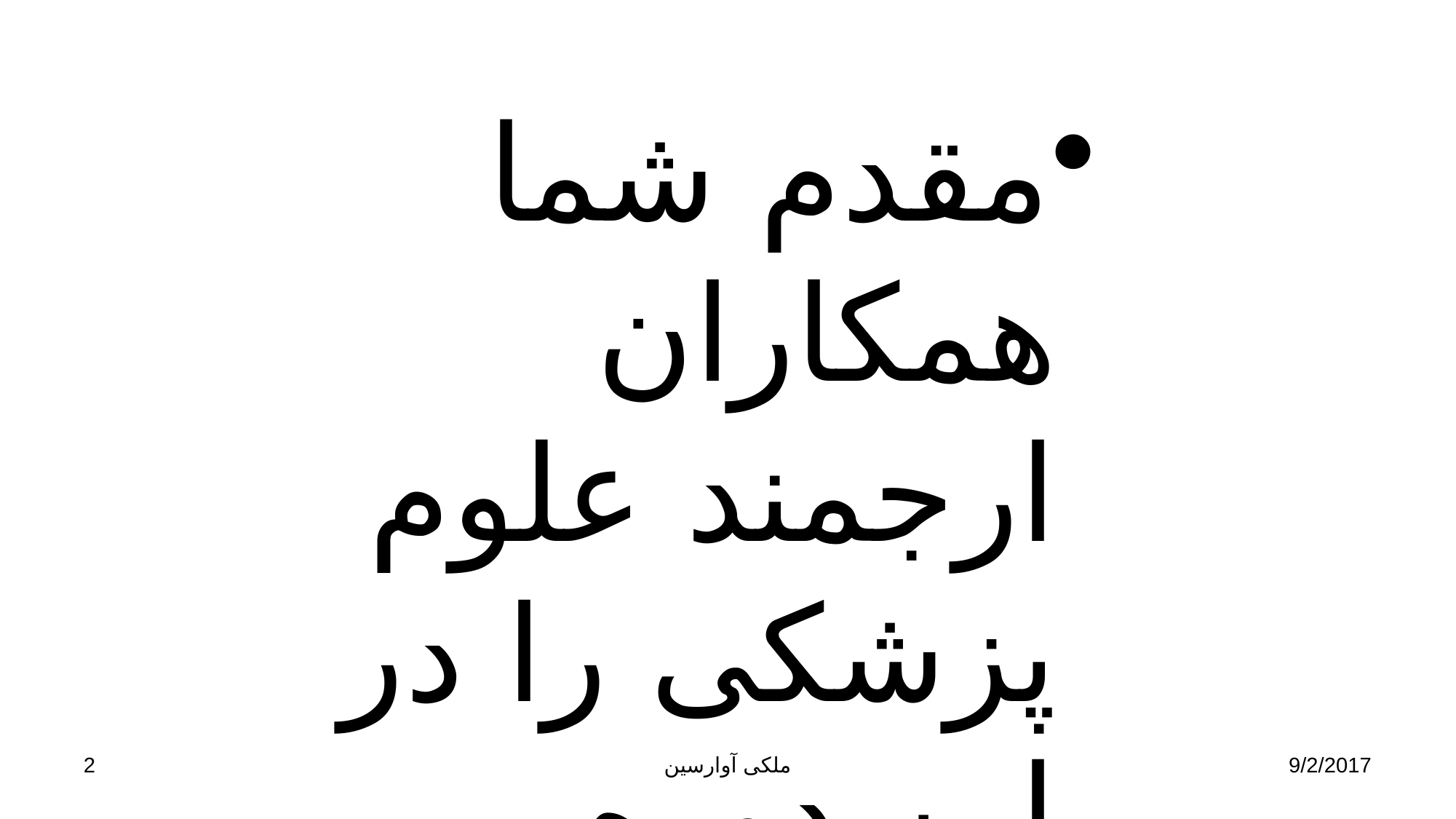

مقدم شما همکاران ارجمند علوم پزشکی را در این دوره آموزشی گرامی می دارم.
2
ملکی آوارسین
9/2/2017